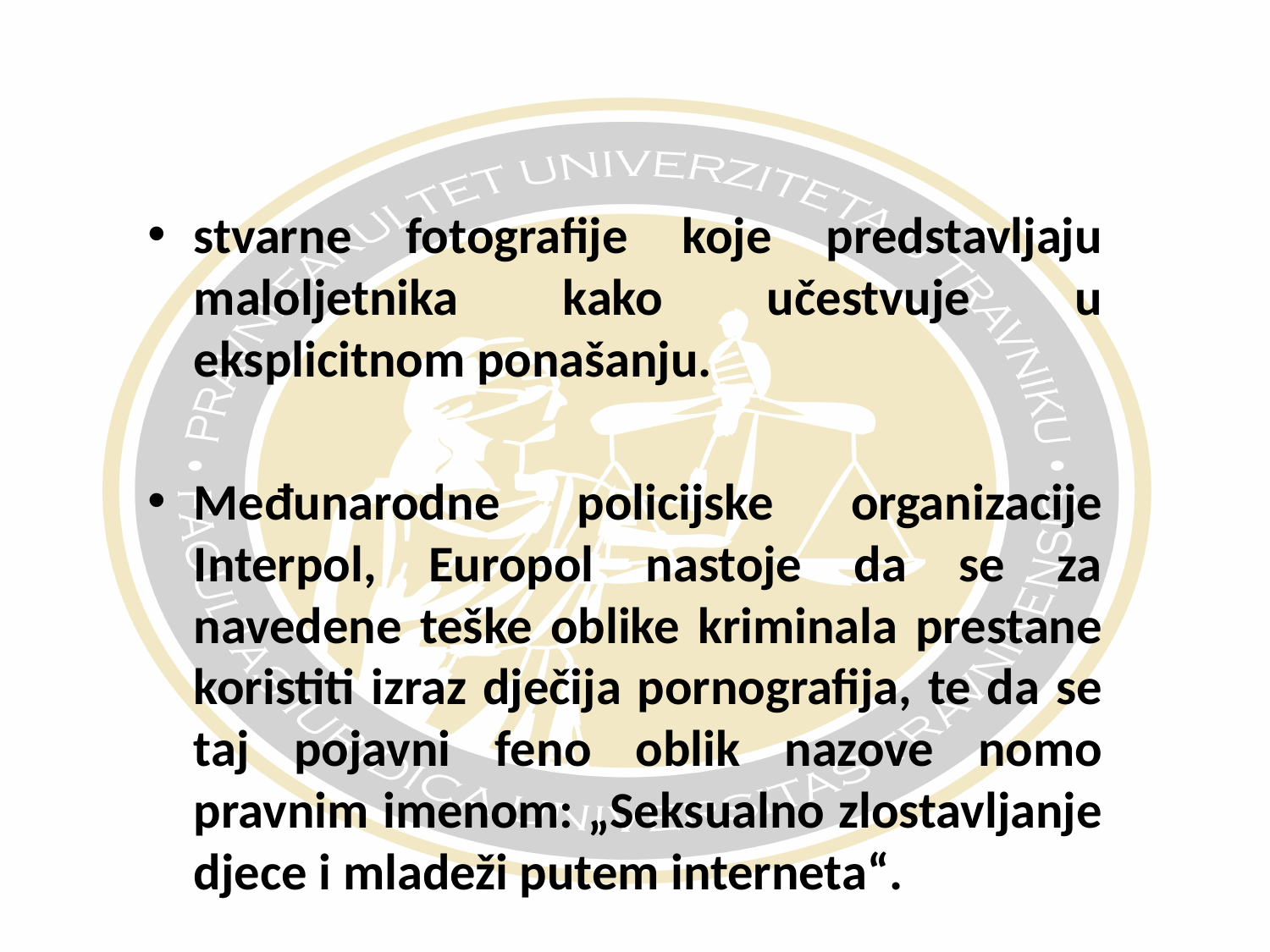

#
stvarne fotografije koje predstavljaju maloljetnika kako učestvuje u eksplicitnom ponašanju.

Međunarodne policijske organizacije Interpol, Europol nastoje da se za navedene teške oblike kriminala prestane koristiti izraz dječija pornografija, te da se taj pojavni feno oblik nazove nomo pravnim imenom: „Seksualno zlostavljanje djece i mladeži putem interneta“.